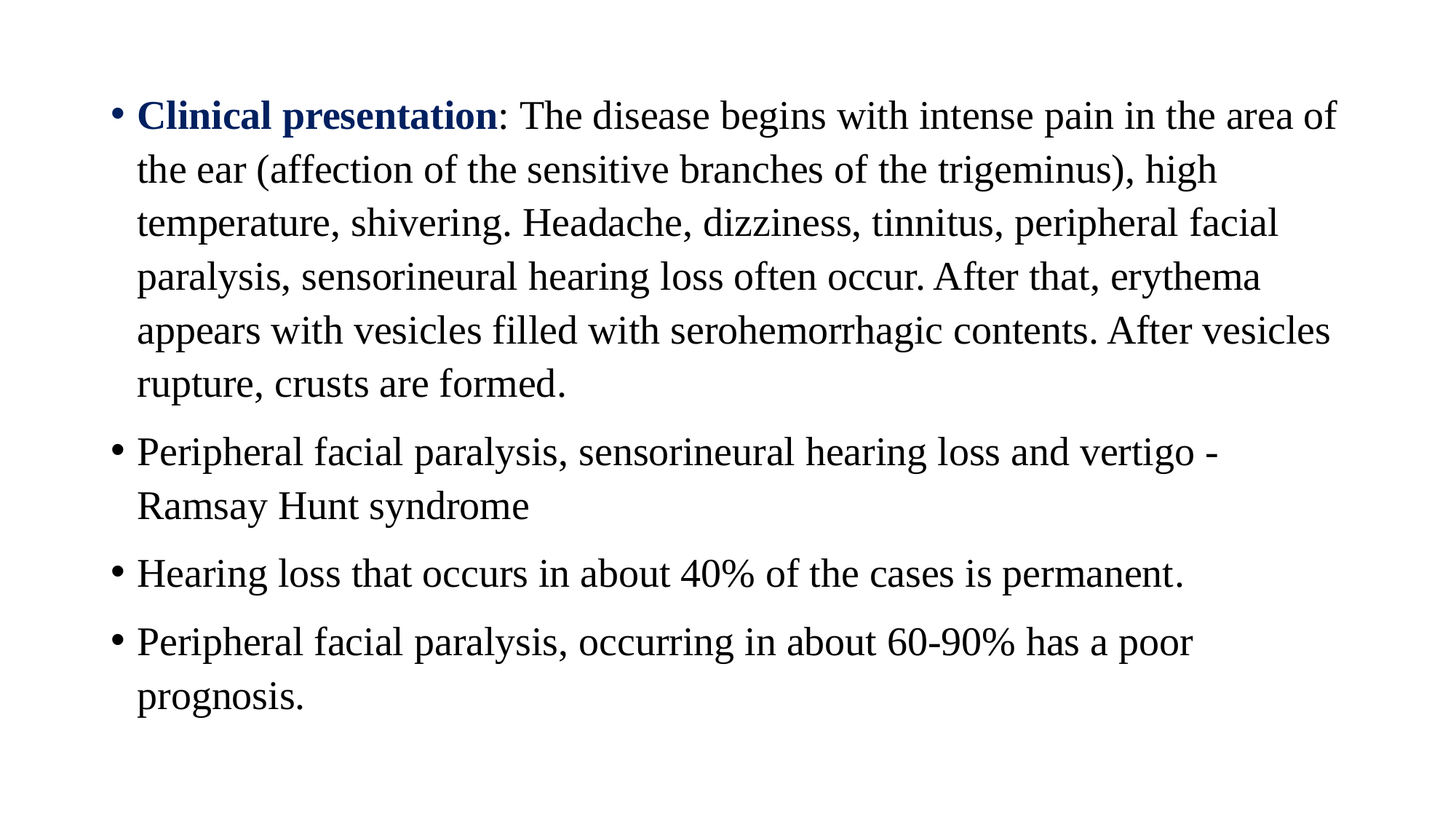

Clinical presentation: The disease begins with intense pain in the area of ​​the ear (affection of the sensitive branches of the trigeminus), high temperature, shivering. Headache, dizziness, tinnitus, peripheral facial paralysis, sensorineural hearing loss often occur. After that, erythema appears with vesicles filled with serohemorrhagic contents. After vesicles rupture, crusts are formed.
Peripheral facial paralysis, sensorineural hearing loss and vertigo - Ramsay Hunt syndrome
Hearing loss that occurs in about 40% of the cases is permanent.
Peripheral facial paralysis, occurring in about 60-90% has a poor prognosis.